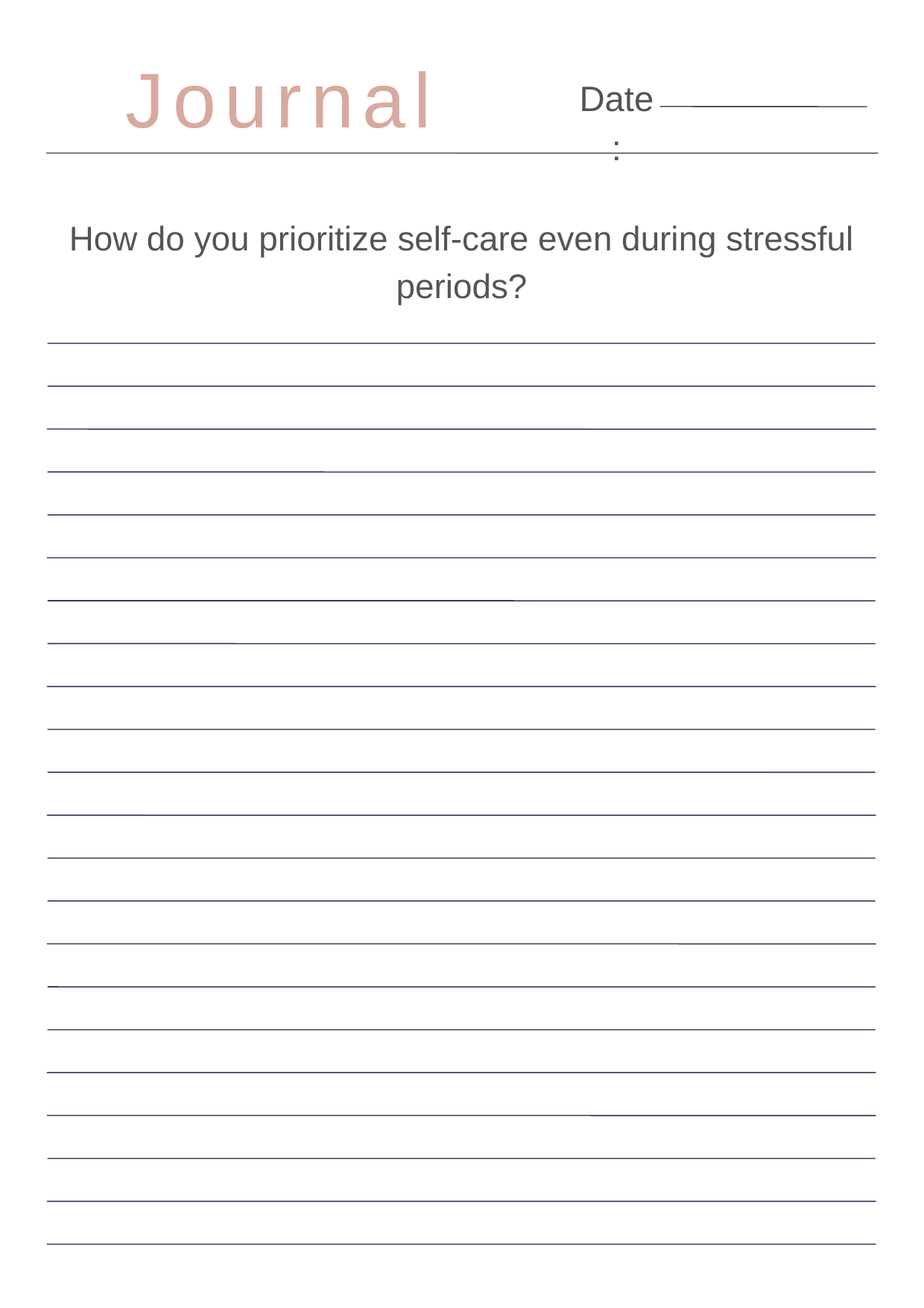

Journal
Date:

How do you prioritize self-care even during stressful periods?